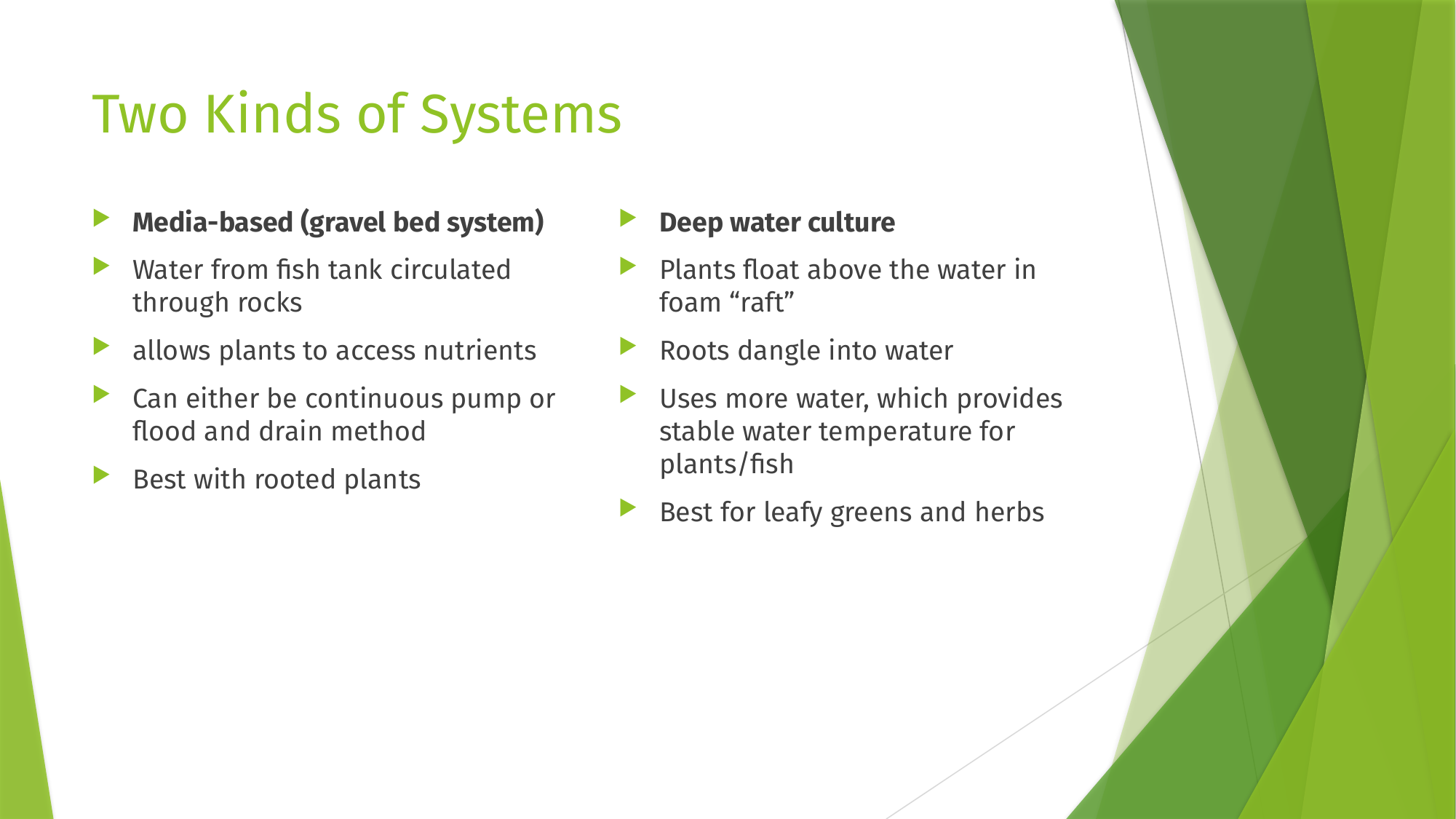

# Two Kinds of Systems
Media-based (gravel bed system)
Water from fish tank circulated through rocks
allows plants to access nutrients
Can either be continuous pump or flood and drain method
Best with rooted plants
Deep water culture
Plants float above the water in foam “raft”
Roots dangle into water
Uses more water, which provides stable water temperature for plants/fish
Best for leafy greens and herbs